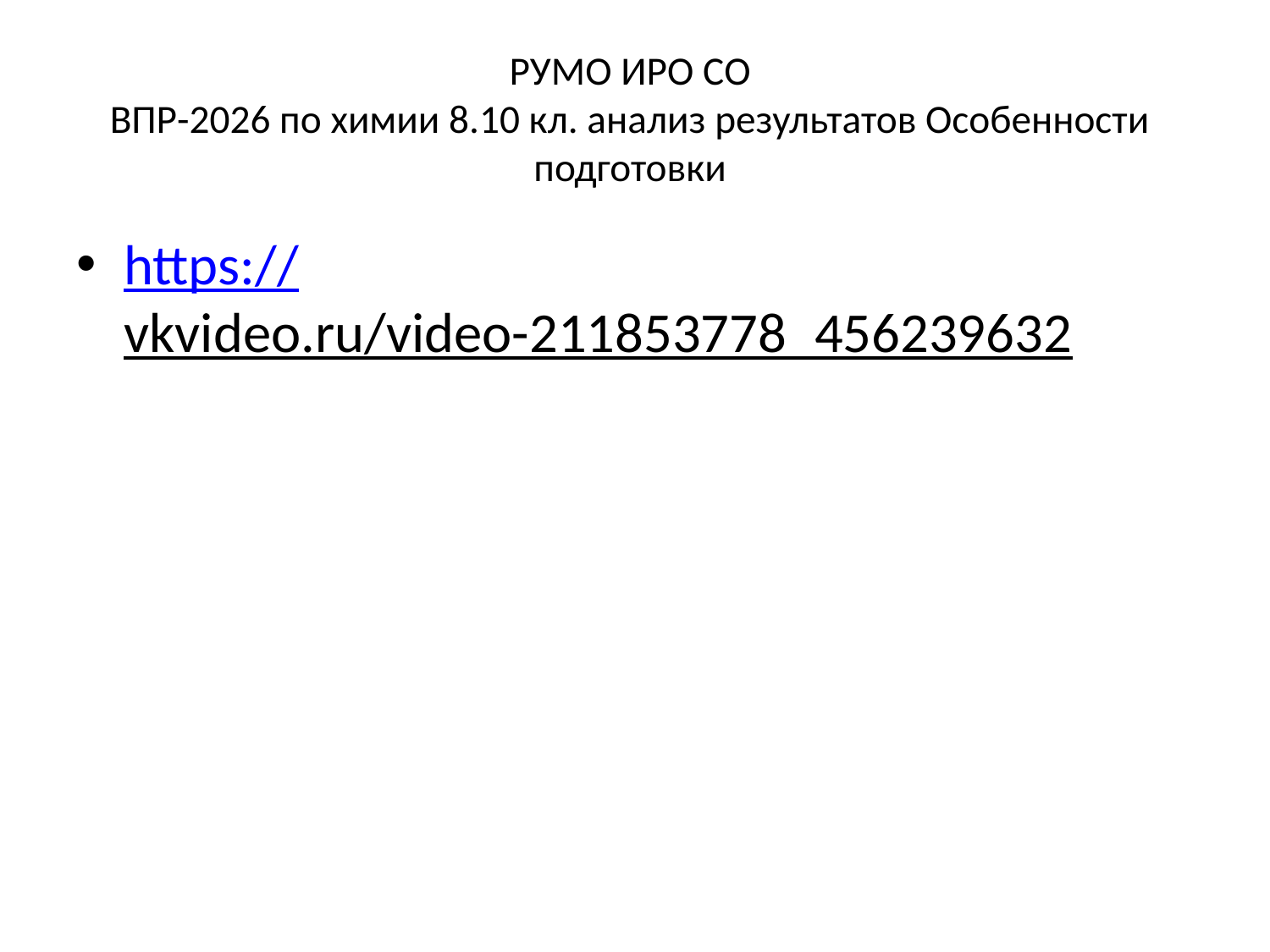

# РУМО ИРО СО ВПР-2026 по химии 8.10 кл. анализ результатов Особенности подготовки
https://vkvideo.ru/video-211853778_456239632